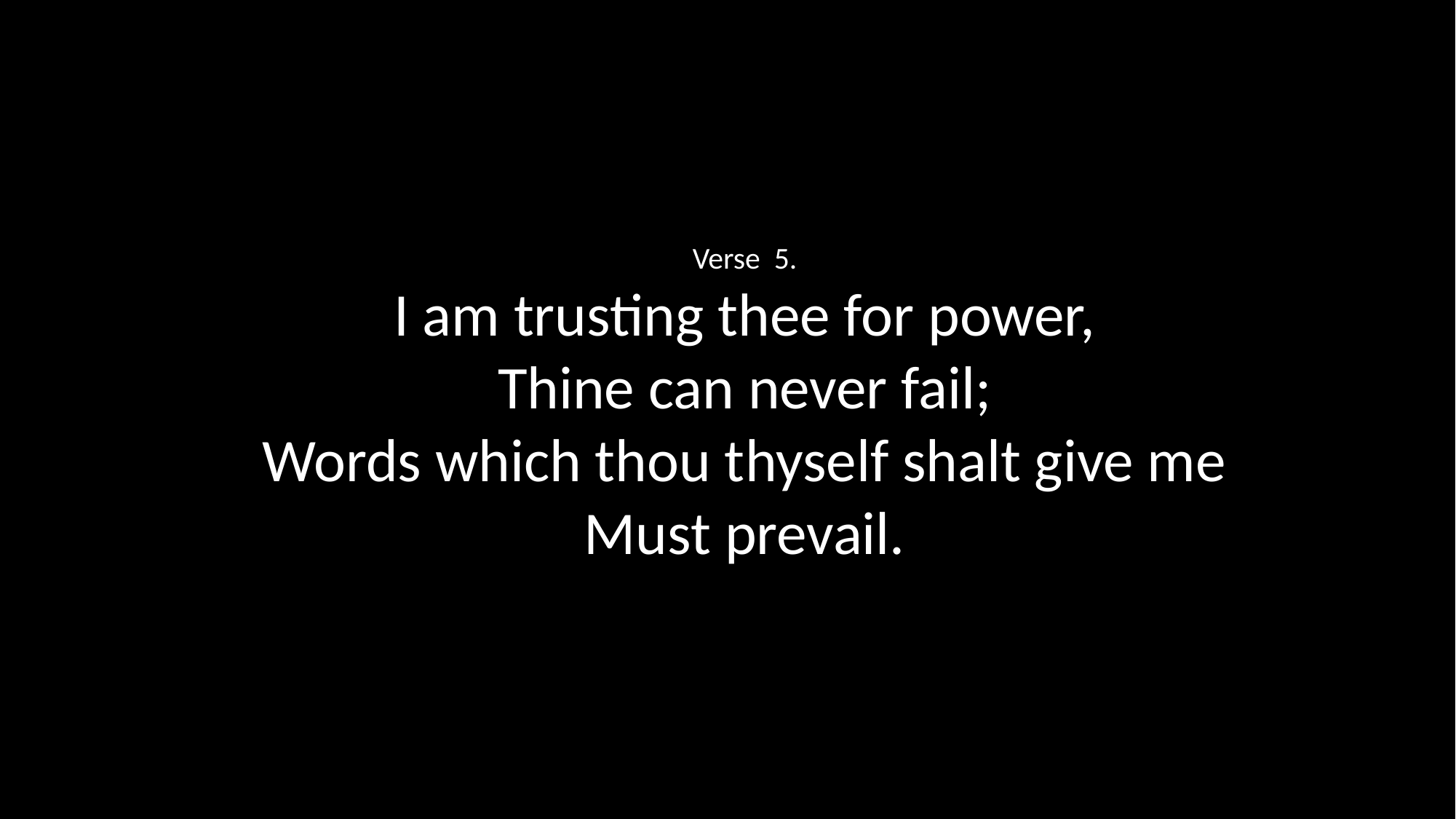

Verse  5.
I am trusting thee for power,
Thine can never fail;
Words which thou thyself shalt give me
Must prevail.